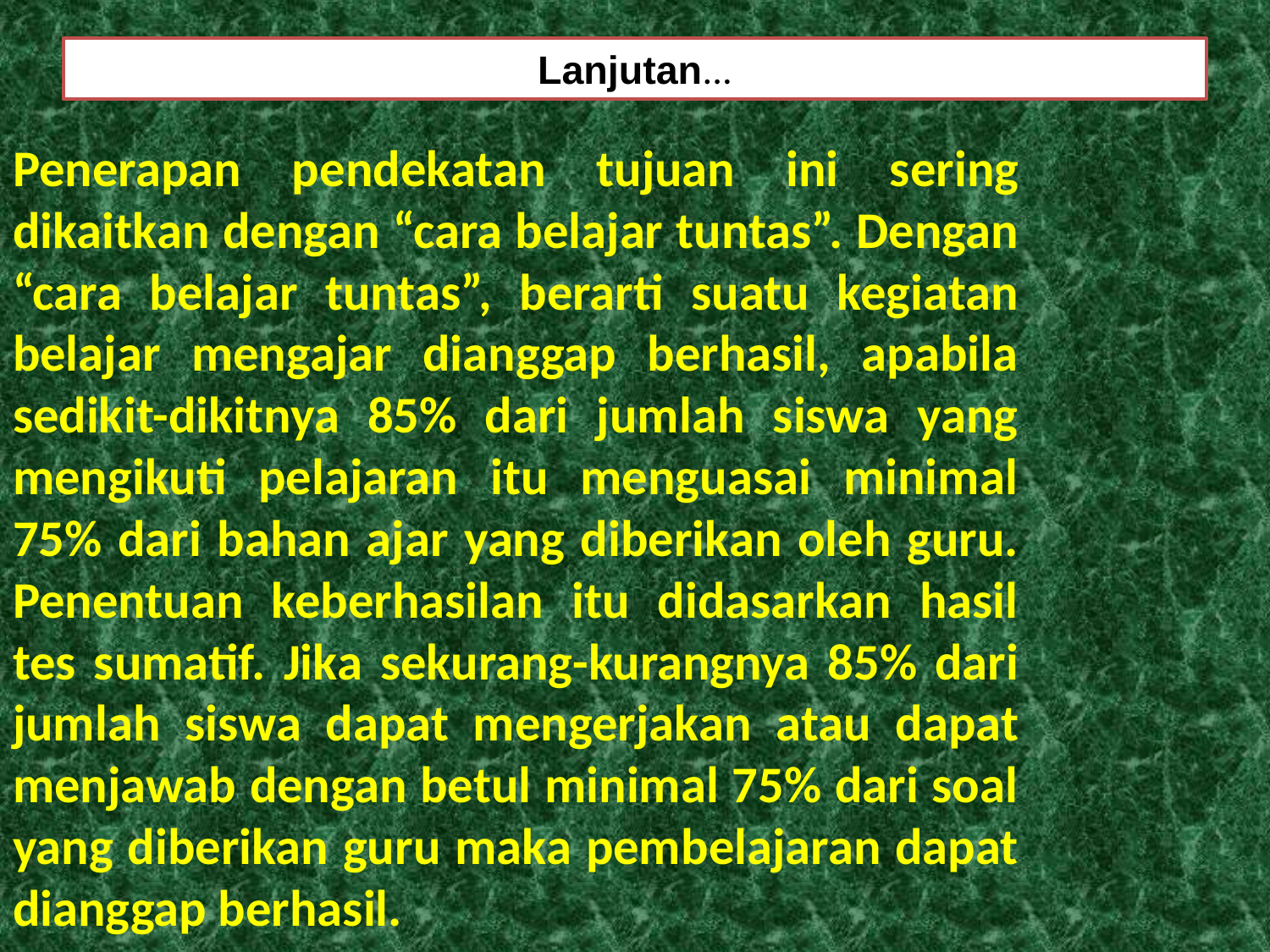

# Lanjutan...
Penerapan pendekatan tujuan ini sering dikaitkan dengan “cara belajar tuntas”. Dengan “cara belajar tuntas”, berarti suatu kegiatan belajar mengajar dianggap berhasil, apabila sedikit-dikitnya 85% dari jumlah siswa yang mengikuti pelajaran itu menguasai minimal 75% dari bahan ajar yang diberikan oleh guru. Penentuan keberhasilan itu didasarkan hasil tes sumatif. Jika sekurang-kurangnya 85% dari jumlah siswa dapat mengerjakan atau dapat menjawab dengan betul minimal 75% dari soal yang diberikan guru maka pembelajaran dapat dianggap berhasil.